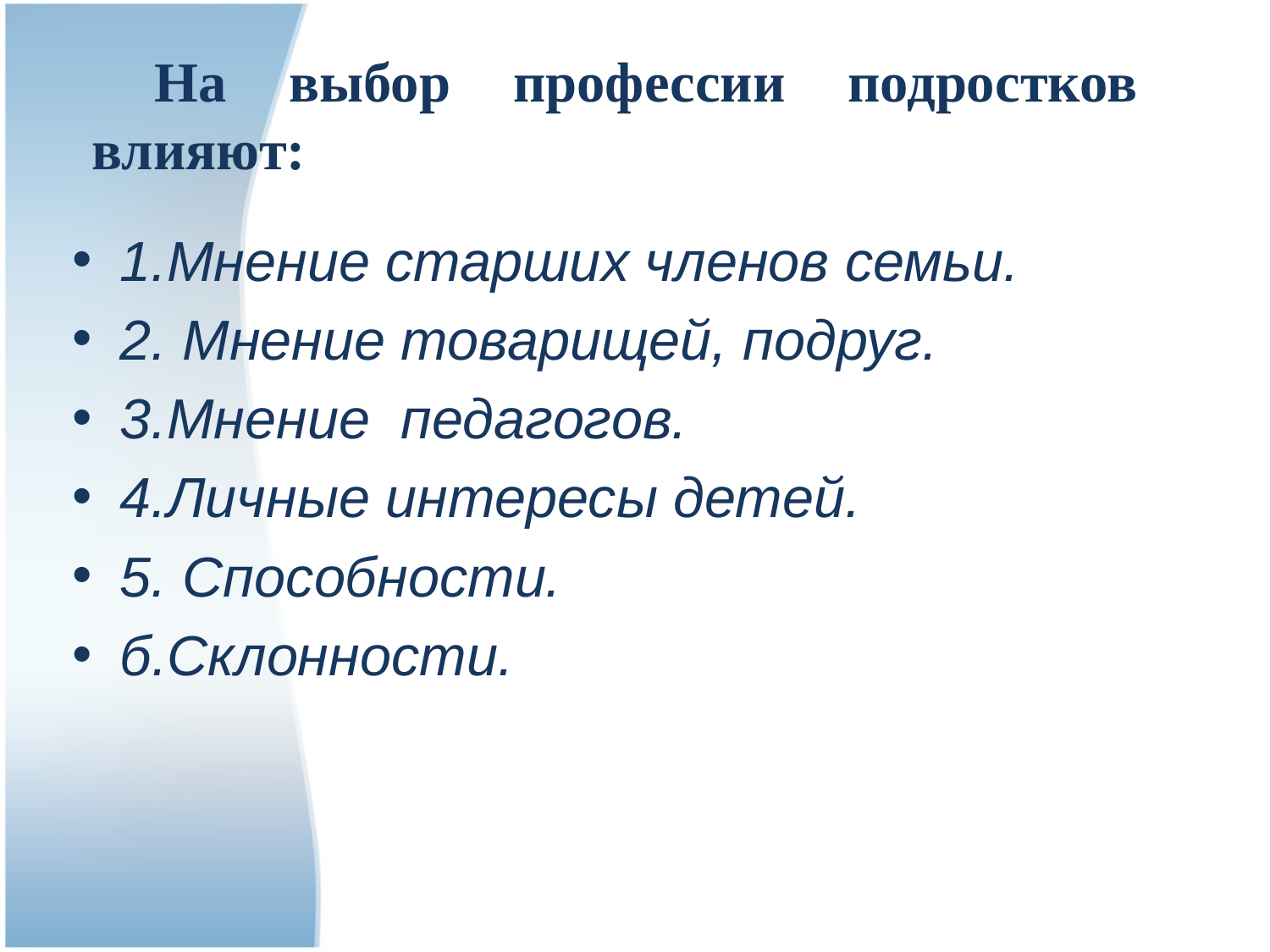

# На выбор профессии подростков влияют:
1.Мнение старших членов семьи.
2. Мнение товарищей, подруг.
3.Мнение  педагогов.
4.Личные интересы детей.
5. Способности.
б.Склонности.